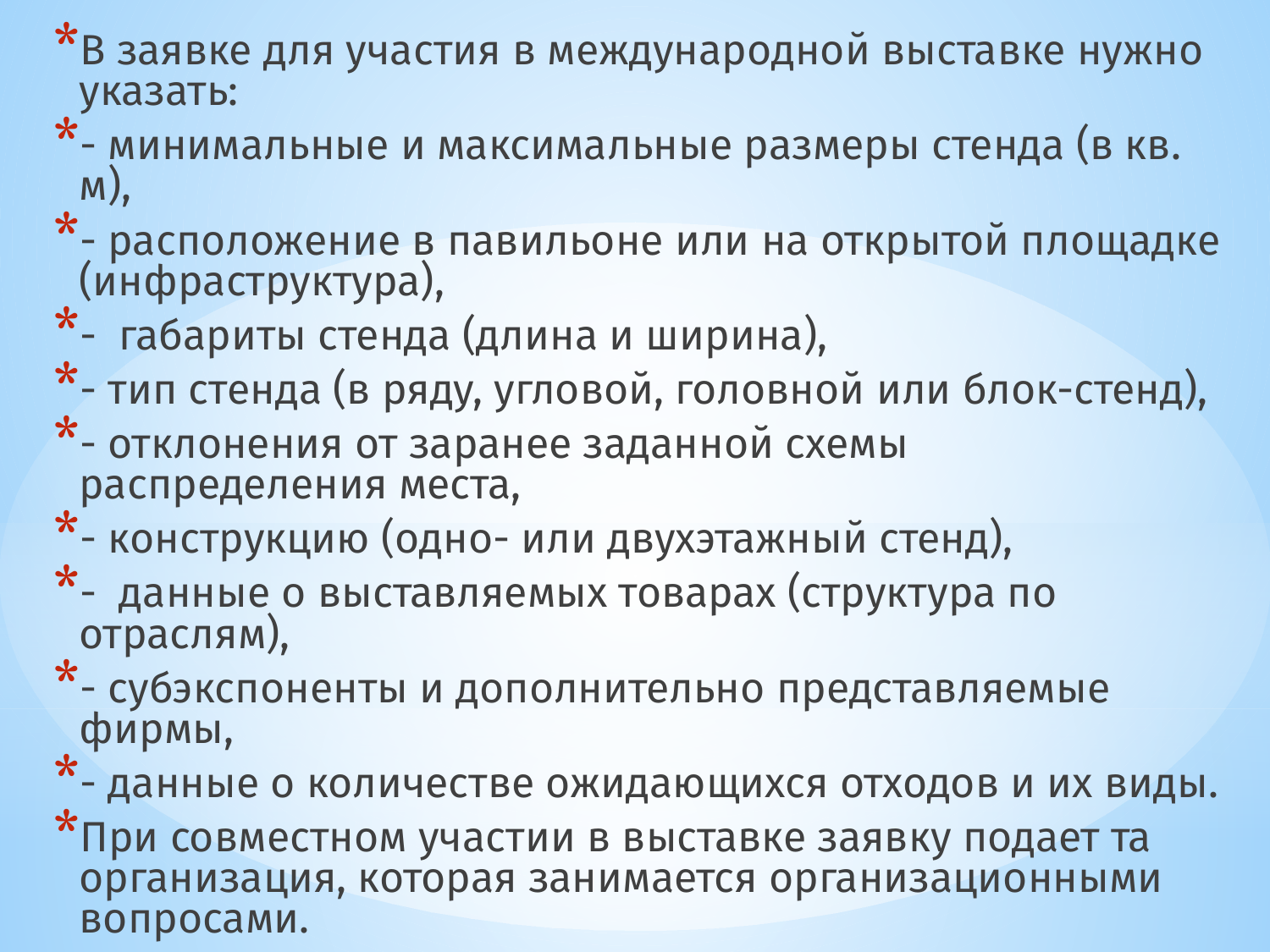

В заявке для участия в международной выставке нужно указать:
- минимальные и максимальные размеры стенда (в кв. м),
- расположение в павильоне или на открытой площадке (инфраструктура),
-  габариты стенда (длина и ширина),
- тип стенда (в ряду, угловой, головной или блок-стенд),
- отклонения от заранее заданной схемы распределения места,
- конструкцию (одно- или двухэтажный стенд),
-  данные о выставляемых товарах (структура по отраслям),
- субэкспоненты и дополнительно представляемые фирмы,
- данные о количестве ожидающихся отходов и их виды.
При совместном участии в выставке заявку подает та организация, которая занимается организационными вопросами.

#